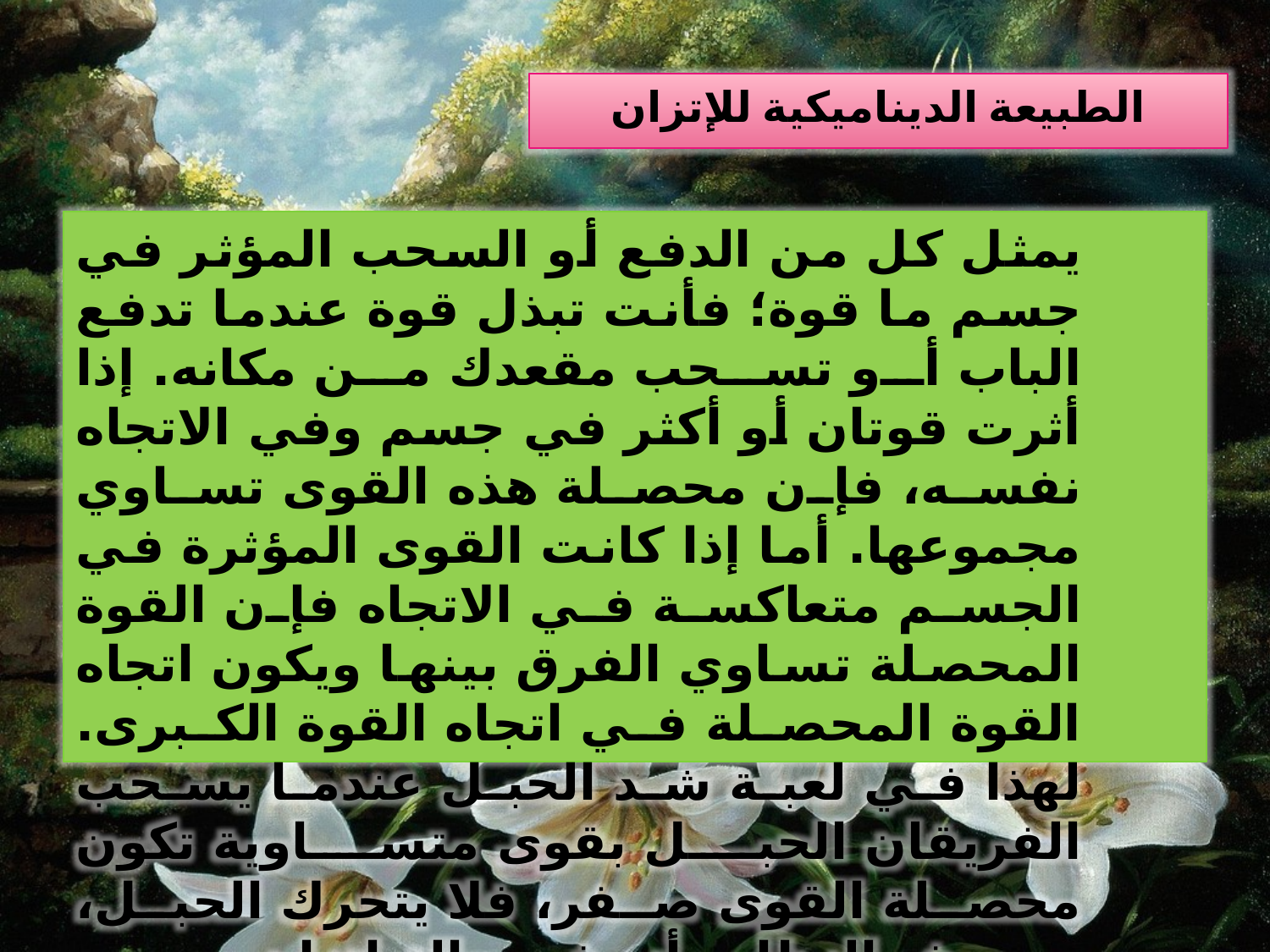

الطبيعة الديناميكية للإتزان
      يمثل كل من الدفع أو السحب المؤثر في جسم ما قوة؛ فأنت تبذل قوة عندما تدفع الباب أو تسحب مقعدك من مكانه. إذا أثرت قوتان أو أكثر في جسم وفي الاتجاه نفسه، فإن محصلة هذه القوى تساوي مجموعها. أما إذا كانت القوى المؤثرة في الجسم متعاكسة في الاتجاه فإن القوة المحصلة تساوي الفرق بينها ويكون اتجاه القوة المحصلة في اتجاه القوة الكبرى. لهذا في لعبة شد الحبل عندما يسحب الفريقان الحبل بقوى متساوية تكون محصلة القوى صفر، فلا يتحرك الحبل، ويوصف النظام بأنه في حالة اتزان.